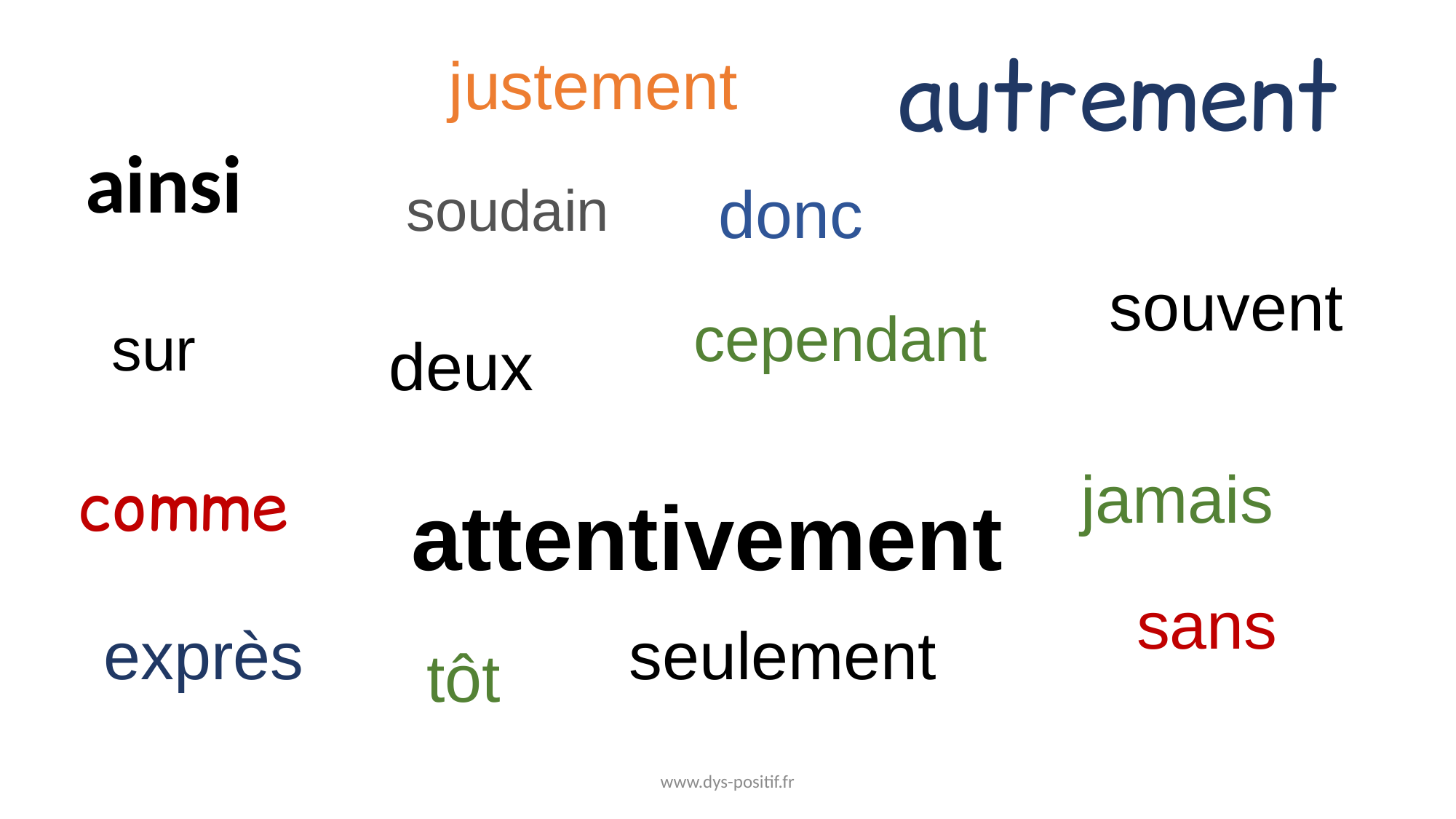

justement
autrement
ainsi
donc
soudain
souvent
cependant
sur
deux
jamais
comme
attentivement
sans
exprès
seulement
tôt
www.dys-positif.fr